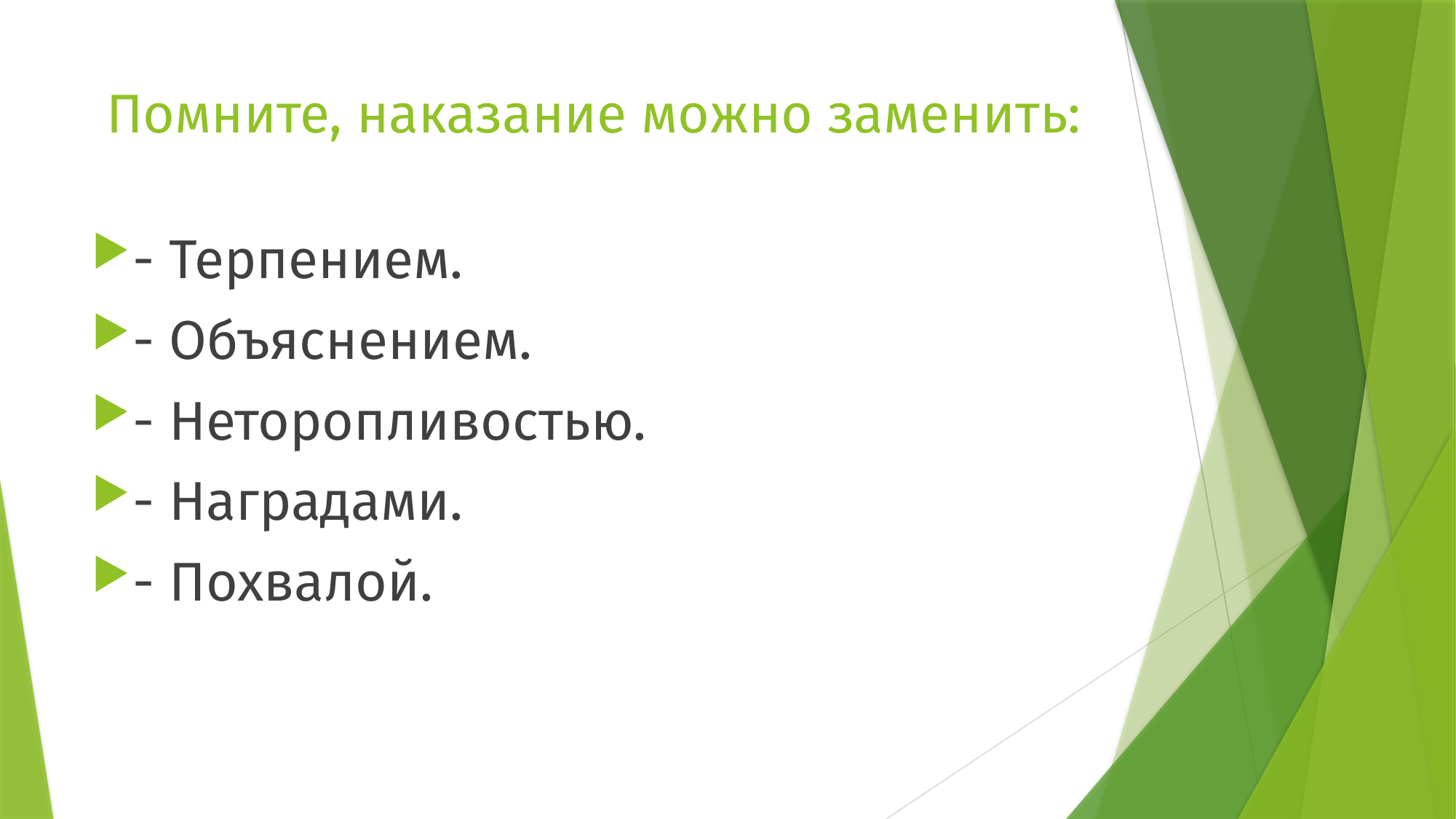

# Помните, наказание можно заменить:
- Терпением.
- Объяснением.
- Неторопливостью.
- Наградами.
- Похвалой.